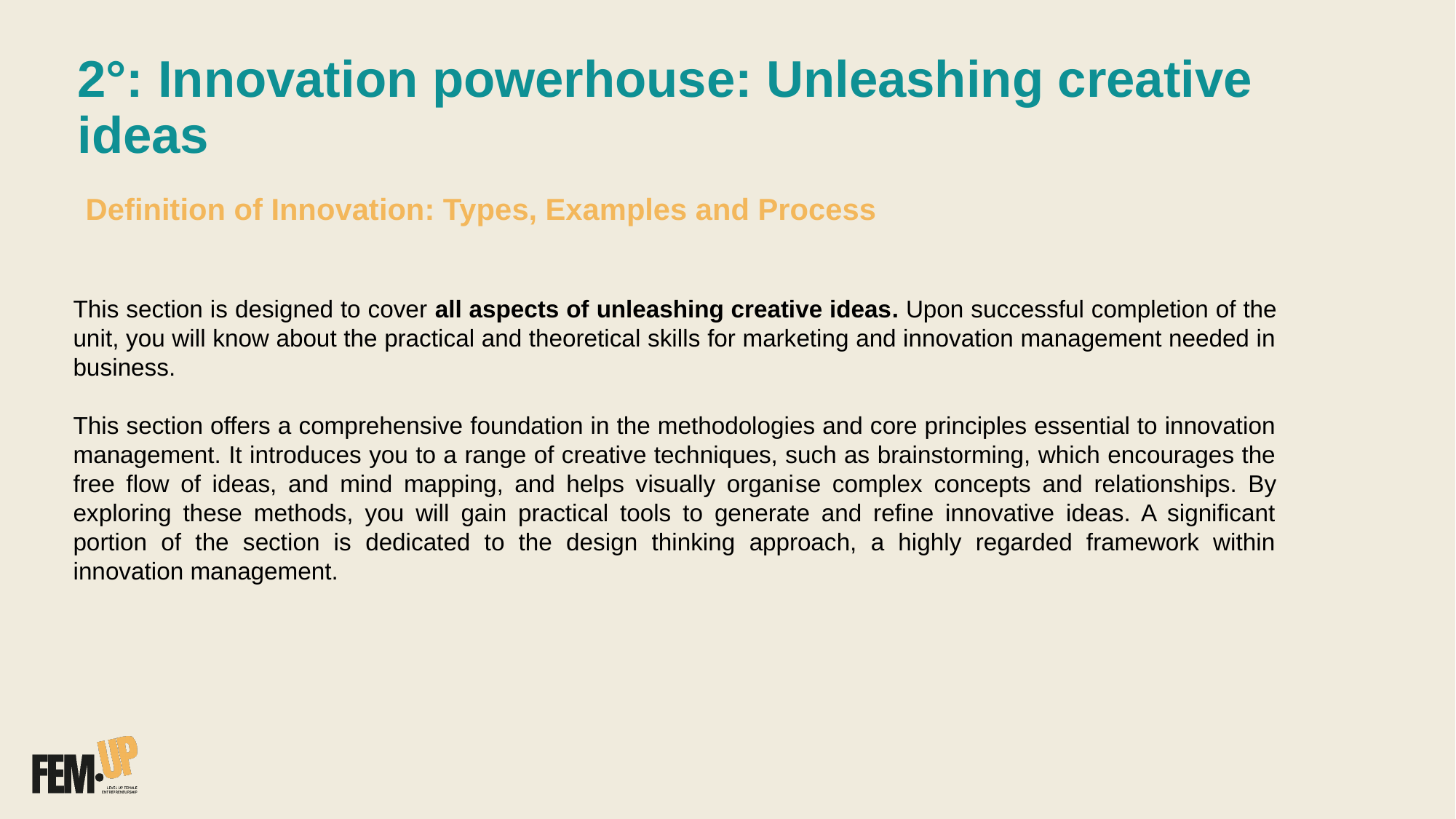

# 2°: Innovation powerhouse: Unleashing creative ideas​
 Definition of Innovation: Types, Examples and Process

This section is designed to cover all aspects of unleashing creative ideas. Upon successful completion of the unit, you will know about the practical and theoretical skills for marketing and innovation management needed in business.​

This section offers a comprehensive foundation in the methodologies and core principles essential to innovation management. It introduces you to a range of creative techniques, such as brainstorming, which encourages the free flow of ideas, and mind mapping, and helps visually organise complex concepts and relationships. By exploring these methods, you will gain practical tools to generate and refine innovative ideas. A significant portion of the section is dedicated to the design thinking approach, a highly regarded framework within innovation management.

​